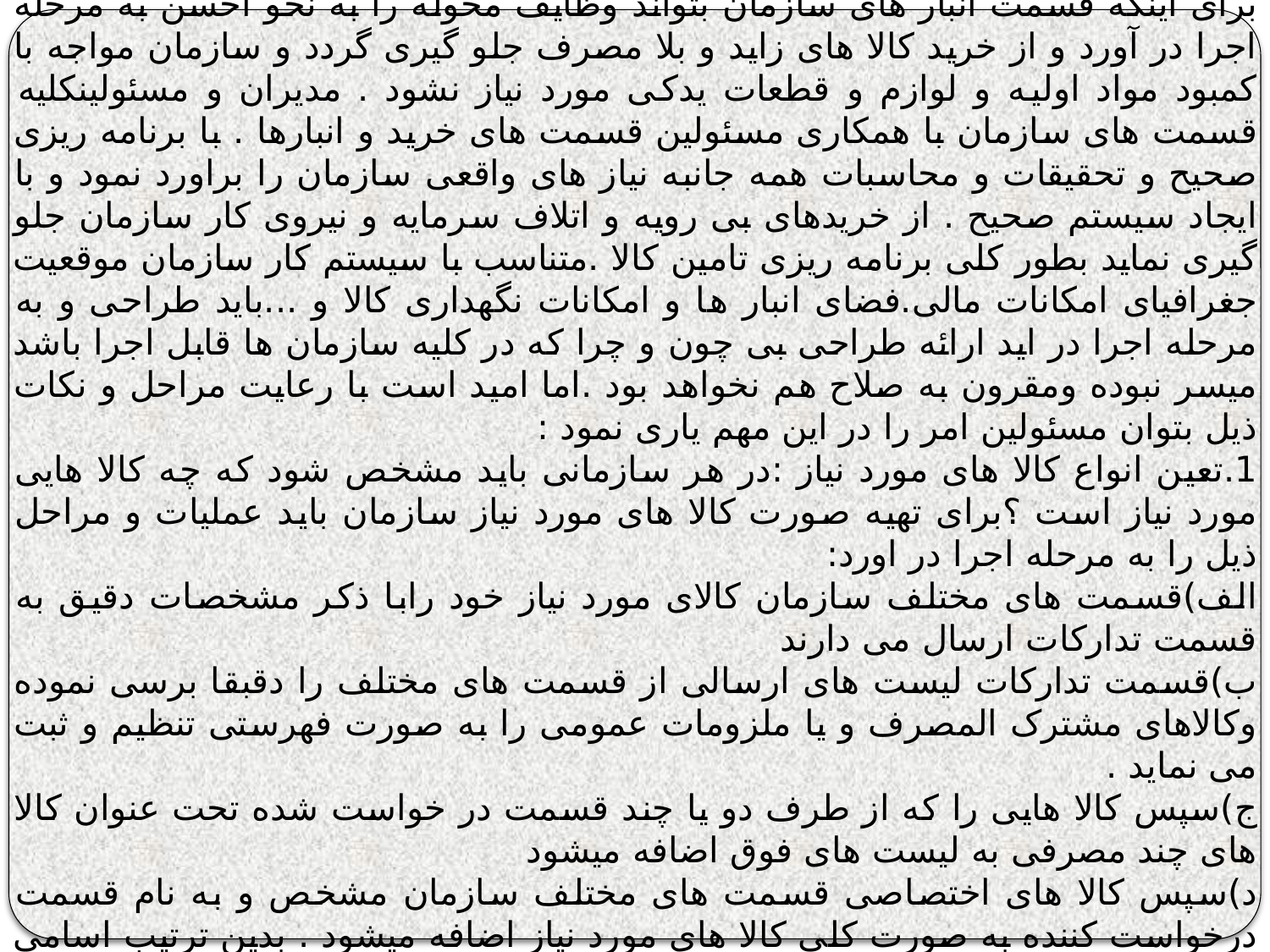

طراحی و برنامه ریزی تامین کالا :
برای اینکه قسمت انبار های سازمان بتواند وظایف محوله را به نحو احسن به مرحله اجرا در آورد و از خرید کالا های زاید و بلا مصرف جلو گیری گردد و سازمان مواجه با کمبود مواد اولیه و لوازم و قطعات یدکی مورد نیاز نشود . مدیران و مسئولینکلیه قسمت های سازمان با همکاری مسئولین قسمت های خرید و انبارها . با برنامه ریزی صحیح و تحقیقات و محاسبات همه جانبه نیاز های واقعی سازمان را براورد نمود و با ایجاد سیستم صحیح . از خریدهای بی رویه و اتلاف سرمایه و نیروی کار سازمان جلو گیری نماید بطور کلی برنامه ریزی تامین کالا .متناسب با سیستم کار سازمان موقعیت جغرافیای امکانات مالی.فضای انبار ها و امکانات نگهداری کالا و ...باید طراحی و به مرحله اجرا در اید ارائه طراحی بی چون و چرا که در کلیه سازمان ها قابل اجرا باشد میسر نبوده ومقرون به صلاح هم نخواهد بود .اما امید است با رعایت مراحل و نکات ذیل بتوان مسئولین امر را در این مهم یاری نمود :
1.تعین انواع کالا های مورد نیاز :در هر سازمانی باید مشخص شود که چه کالا هایی مورد نیاز است ؟برای تهیه صورت کالا های مورد نیاز سازمان باید عملیات و مراحل ذیل را به مرحله اجرا در اورد:
الف)قسمت های مختلف سازمان کالای مورد نیاز خود رابا ذکر مشخصات دقیق به قسمت تدارکات ارسال می دارند
ب)قسمت تدارکات لیست های ارسالی از قسمت های مختلف را دقبقا برسی نموده وکالاهای مشترک المصرف و یا ملزومات عمومی را به صورت فهرستی تنظیم و ثبت می نماید .
ج)سپس کالا هایی را که از طرف دو یا چند قسمت در خواست شده تحت عنوان کالا های چند مصرفی به لیست های فوق اضافه میشود
د)سپس کالا های اختصاصی قسمت های مختلف سازمان مشخص و به نام قسمت درخواست کننده به صورت کلی کالا های مورد نیاز اضافه میشود . بدین ترتیب اسامی کلیه نیاز ها با ذکر قسمت های مصرف کننده ان مهیا می شود